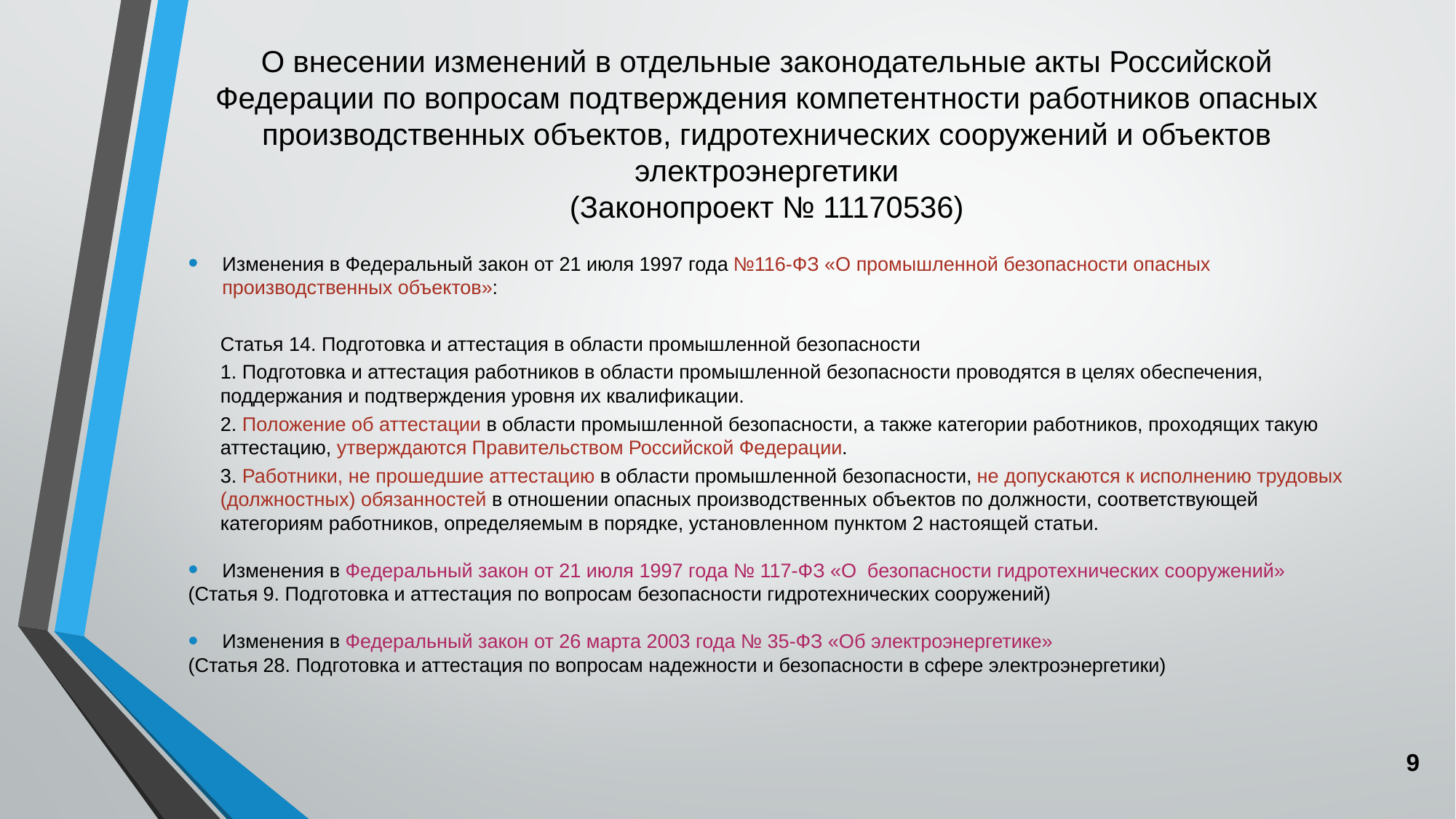

# О внесении изменений в отдельные законодательные акты Российской Федерации по вопросам подтверждения компетентности работников опасных производственных объектов, гидротехнических сооружений и объектов электроэнергетики (Законопроект № 11170536)
Изменения в Федеральный закон от 21 июля 1997 года №116-ФЗ «О промышленной безопасности опасных производственных объектов»:

Статья 14. Подготовка и аттестация в области промышленной безопасности
1. Подготовка и аттестация работников в области промышленной безопасности проводятся в целях обеспечения, поддержания и подтверждения уровня их квалификации.
2. Положение об аттестации в области промышленной безопасности, а также категории работников, проходящих такую аттестацию, утверждаются Правительством Российской Федерации.
3. Работники, не прошедшие аттестацию в области промышленной безопасности, не допускаются к исполнению трудовых (должностных) обязанностей в отношении опасных производственных объектов по должности, соответствующей категориям работников, определяемым в порядке, установленном пунктом 2 настоящей статьи.

Изменения в Федеральный закон от 21 июля 1997 года № 117-ФЗ «О  безопасности гидротехнических сооружений»
(Статья 9. Подготовка и аттестация по вопросам безопасности гидротехнических сооружений)

Изменения в Федеральный закон от 26 марта 2003 года № 35-ФЗ «Об электроэнергетике»
(Статья 28. Подготовка и аттестация по вопросам надежности и безопасности в сфере электроэнергетики)
9